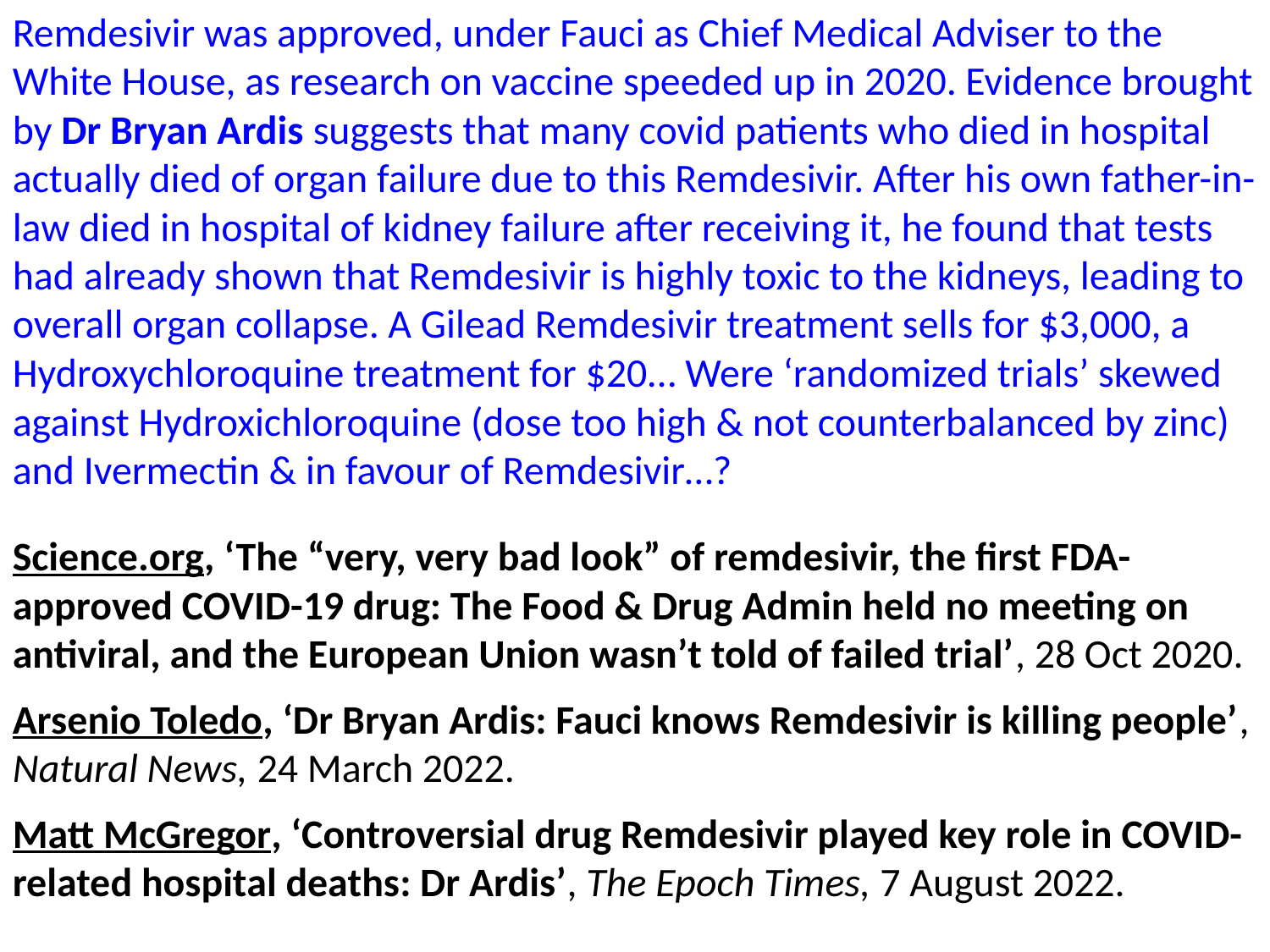

Remdesivir was approved, under Fauci as Chief Medical Adviser to the White House, as research on vaccine speeded up in 2020. Evidence brought by Dr Bryan Ardis suggests that many covid patients who died in hospital actually died of organ failure due to this Remdesivir. After his own father-in-law died in hospital of kidney failure after receiving it, he found that tests had already shown that Remdesivir is highly toxic to the kidneys, leading to overall organ collapse. A Gilead Remdesivir treatment sells for $3,000, a Hydroxychloroquine treatment for $20… Were ‘randomized trials’ skewed against Hydroxichloroquine (dose too high & not counterbalanced by zinc) and Ivermectin & in favour of Remdesivir…?

Science.org, ‘The “very, very bad look” of remdesivir, the first FDA-approved COVID-19 drug: The Food & Drug Admin held no meeting on antiviral, and the European Union wasn’t told of failed trial’, 28 Oct 2020.

Arsenio Toledo, ‘Dr Bryan Ardis: Fauci knows Remdesivir is killing people’, Natural News, 24 March 2022.

Matt McGregor, ‘Controversial drug Remdesivir played key role in COVID-related hospital deaths: Dr Ardis’, The Epoch Times, 7 August 2022.